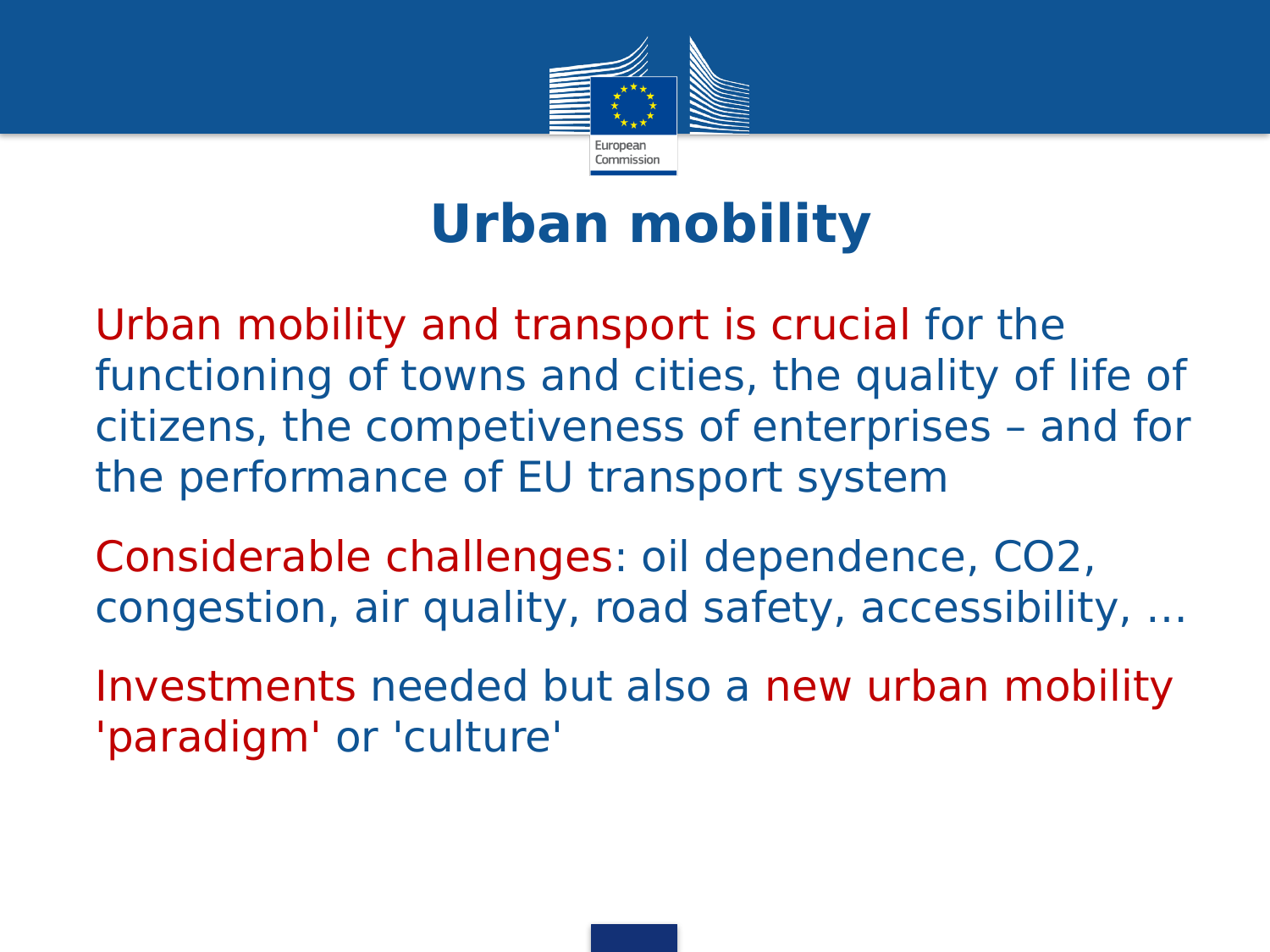

# Urban mobility

Urban mobility and transport is crucial for the functioning of towns and cities, the quality of life of citizens, the competiveness of enterprises – and for the performance of EU transport system

Considerable challenges: oil dependence, CO2, congestion, air quality, road safety, accessibility, …

Investments needed but also a new urban mobility 'paradigm' or 'culture'